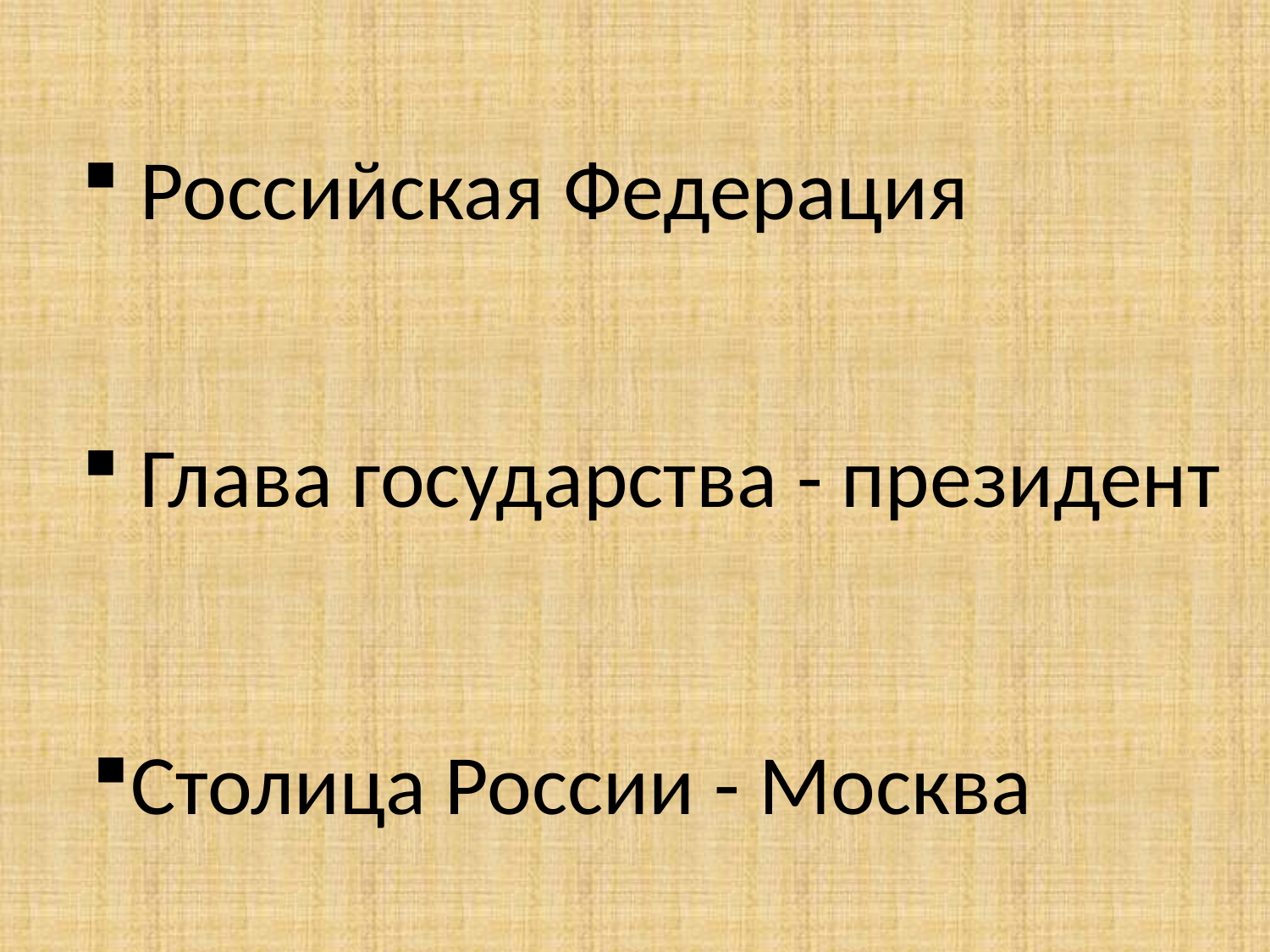

Российская Федерация
 Глава государства - президент
Столица России - Москва